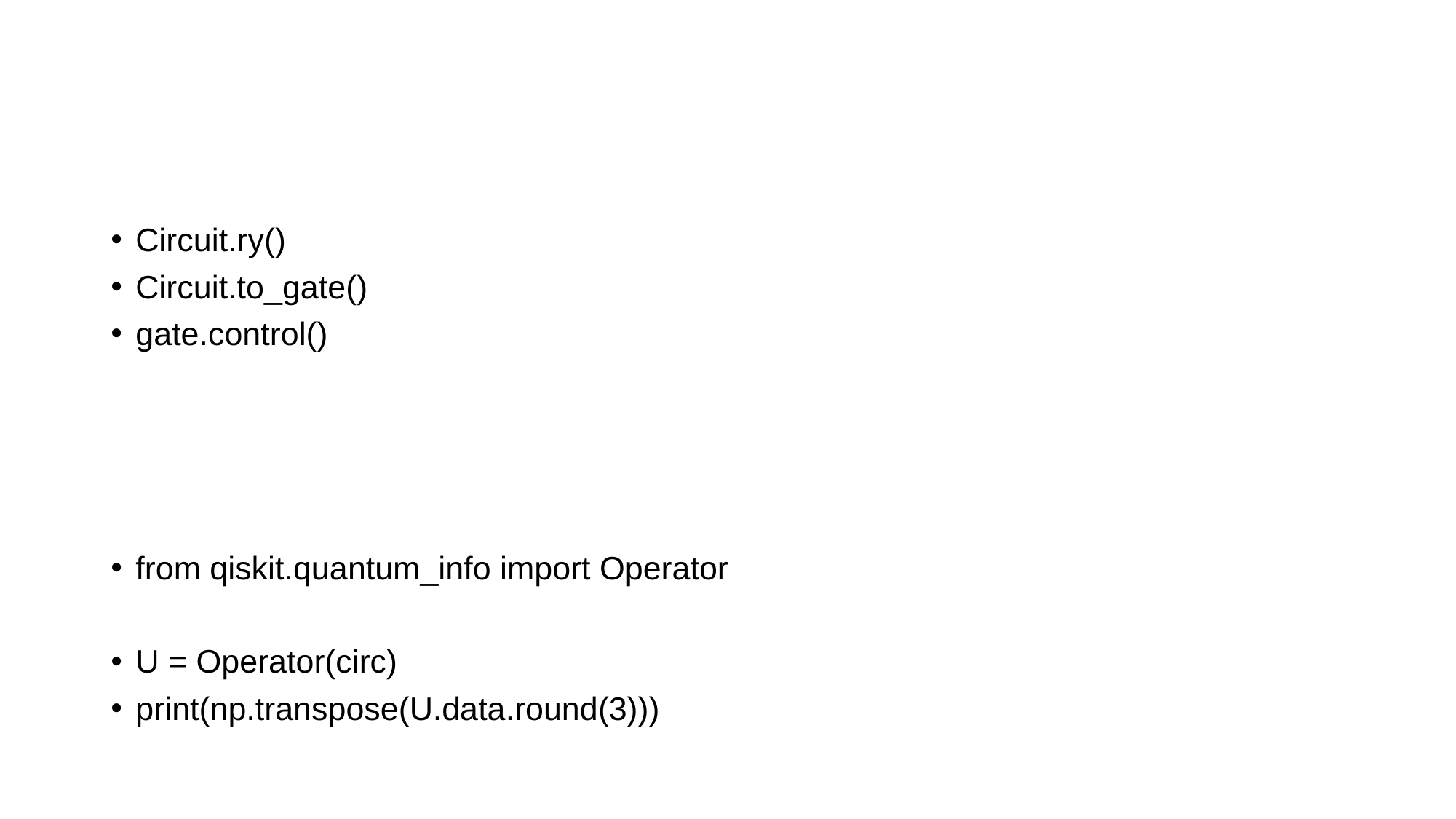

#
Circuit.ry()
Circuit.to_gate()
gate.control()

from qiskit.quantum_info import Operator

U = Operator(circ)
print(np.transpose(U.data.round(3)))